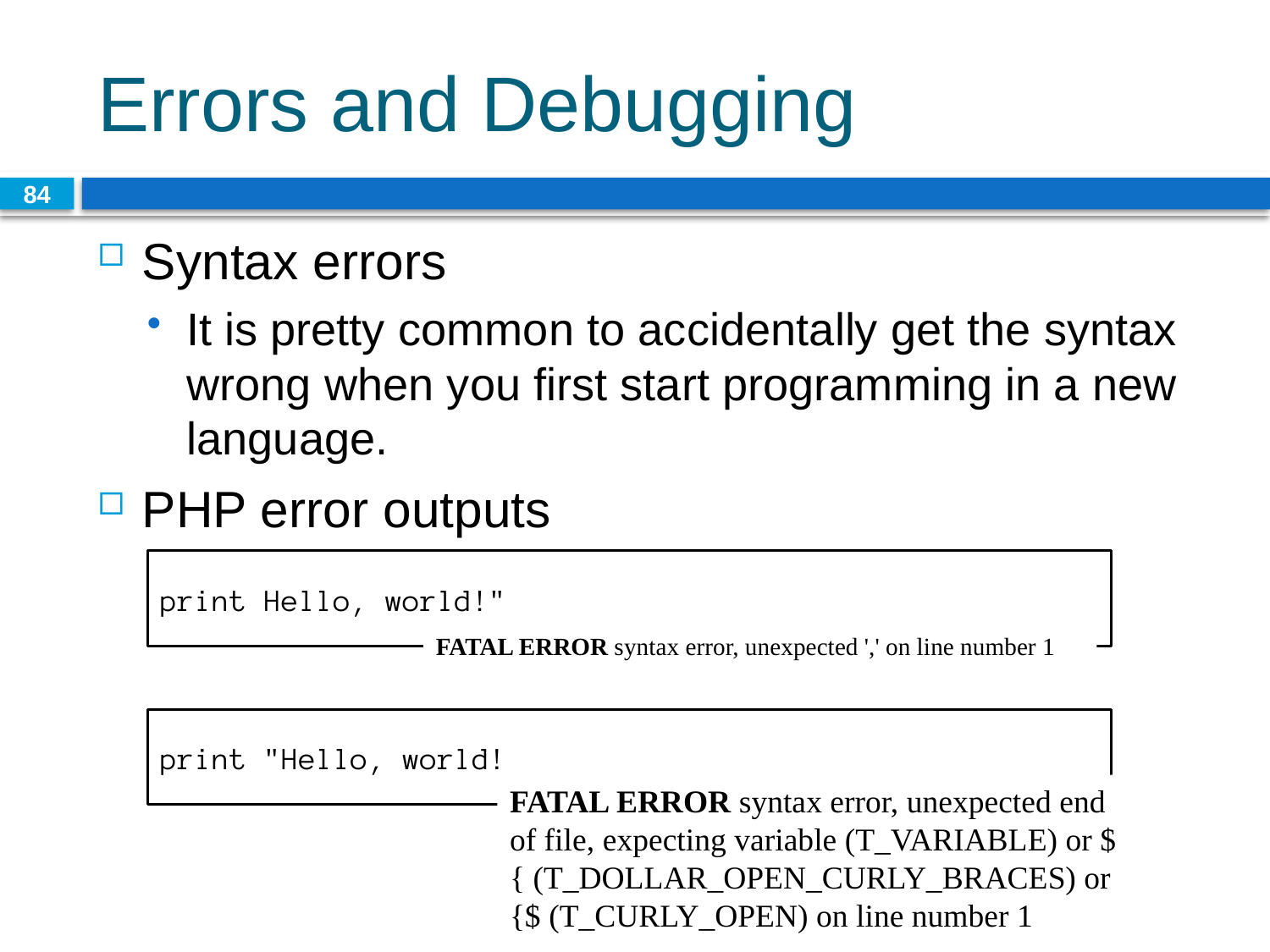

# Errors and Debugging
84
Syntax errors
It is pretty common to accidentally get the syntax wrong when you first start programming in a new language.
PHP error outputs
print Hello, world!"
FATAL ERROR syntax error, unexpected ',' on line number 1
print "Hello, world!
FATAL ERROR syntax error, unexpected end of file, expecting variable (T_VARIABLE) or ${ (T_DOLLAR_OPEN_CURLY_BRACES) or {$ (T_CURLY_OPEN) on line number 1